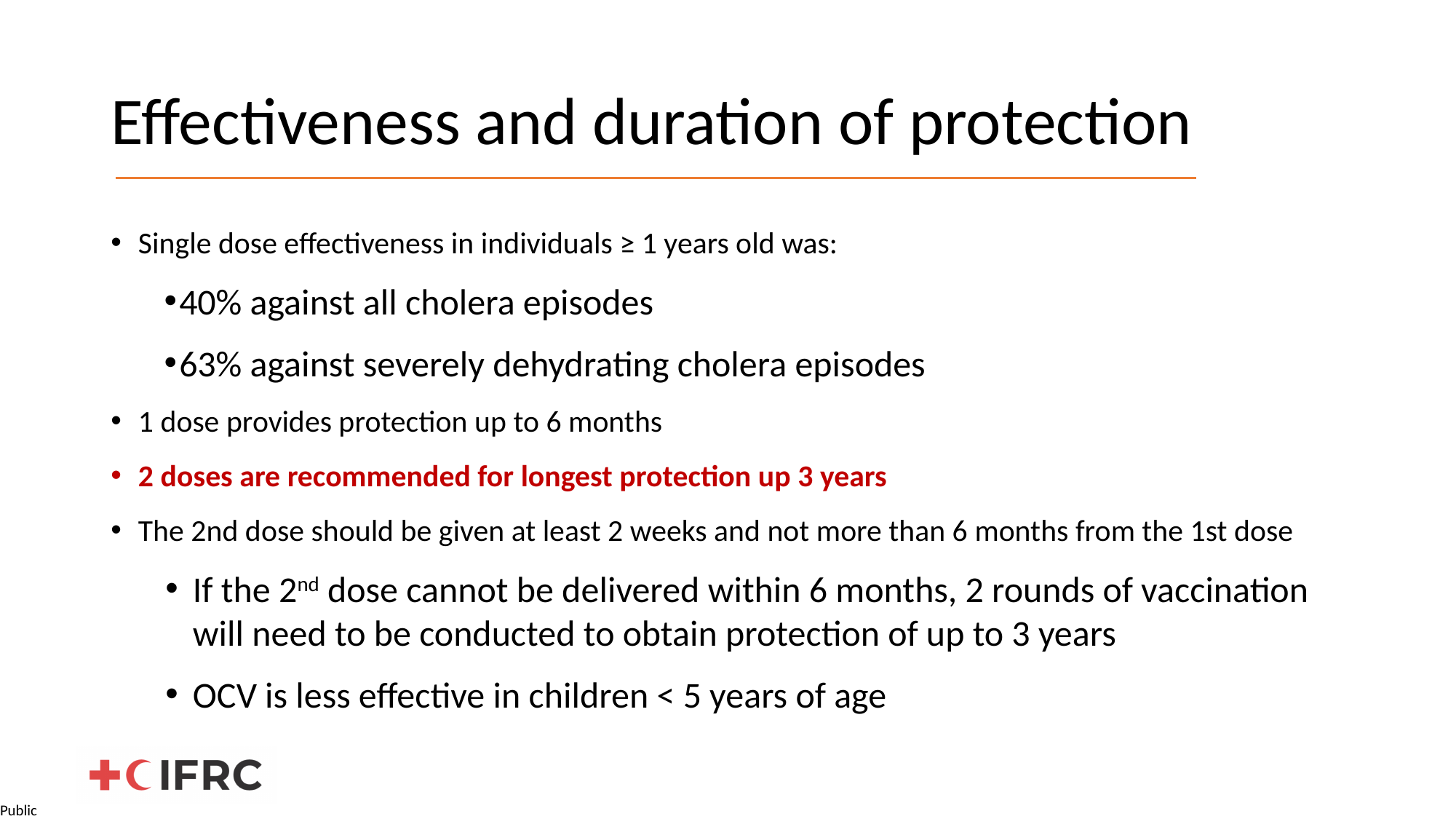

# Effectiveness and duration of protection
Single dose effectiveness in individuals ≥ 1 years old was:
40% against all cholera episodes
63% against severely dehydrating cholera episodes
1 dose provides protection up to 6 months
2 doses are recommended for longest protection up 3 years
The 2nd dose should be given at least 2 weeks and not more than 6 months from the 1st dose
If the 2nd dose cannot be delivered within 6 months, 2 rounds of vaccination will need to be conducted to obtain protection of up to 3 years
OCV is less effective in children < 5 years of age